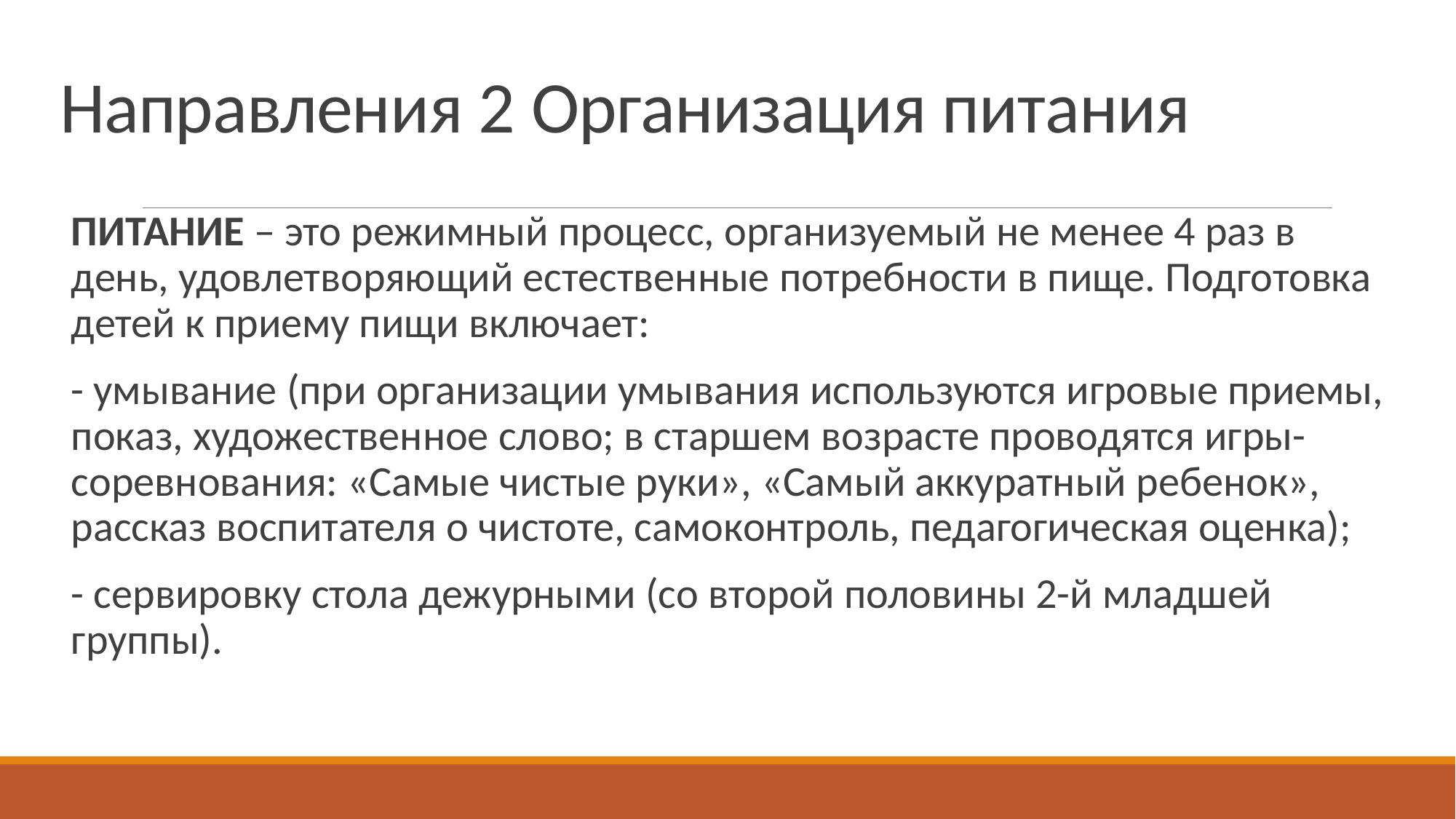

# Направления 2 Организация питания
ПИТАНИЕ – это режимный процесс, организуемый не менее 4 раз в день, удовлетворяющий естественные потребности в пище. Подготовка детей к приему пищи включает:
- умывание (при организации умывания используются игровые приемы, показ, художественное слово; в старшем возрасте проводятся игры- соревнования: «Самые чистые руки», «Самый аккуратный ребенок», рассказ воспитателя о чистоте, самоконтроль, педагогическая оценка);
- сервировку стола дежурными (со второй половины 2-й младшей группы).